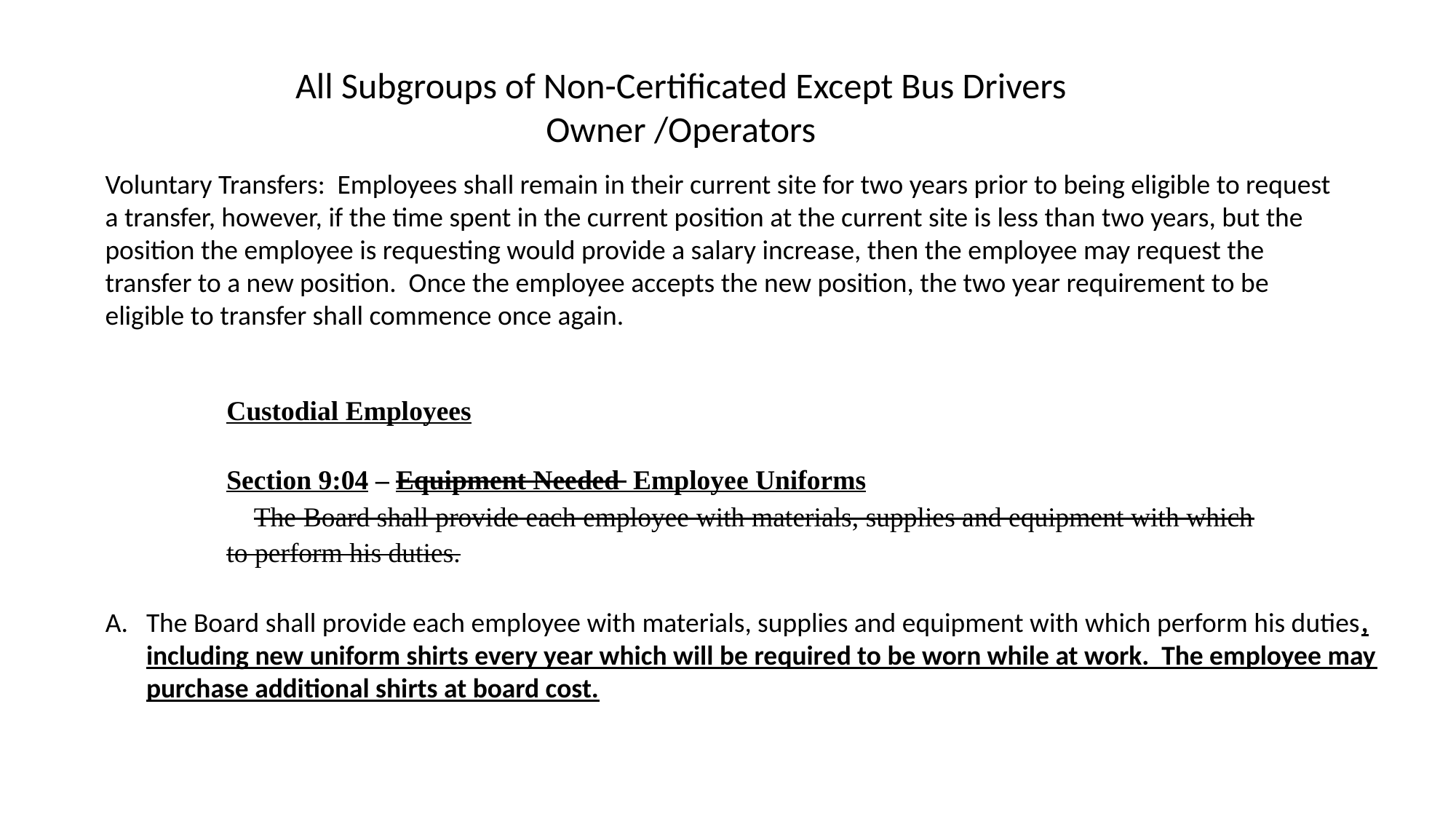

All Subgroups of Non-Certificated Except Bus Drivers Owner /Operators
Voluntary Transfers:  Employees shall remain in their current site for two years prior to being eligible to request a transfer, however, if the time spent in the current position at the current site is less than two years, but the position the employee is requesting would provide a salary increase, then the employee may request the transfer to a new position.  Once the employee accepts the new position, the two year requirement to be eligible to transfer shall commence once again.
Custodial Employees

Section 9:04 – Equipment Needed  Employee Uniforms
The Board shall provide each employee with materials, supplies and equipment with which to perform his duties.

The Board shall provide each employee with materials, supplies and equipment with which perform his duties, including new uniform shirts every year which will be required to be worn while at work.  The employee may purchase additional shirts at board cost.